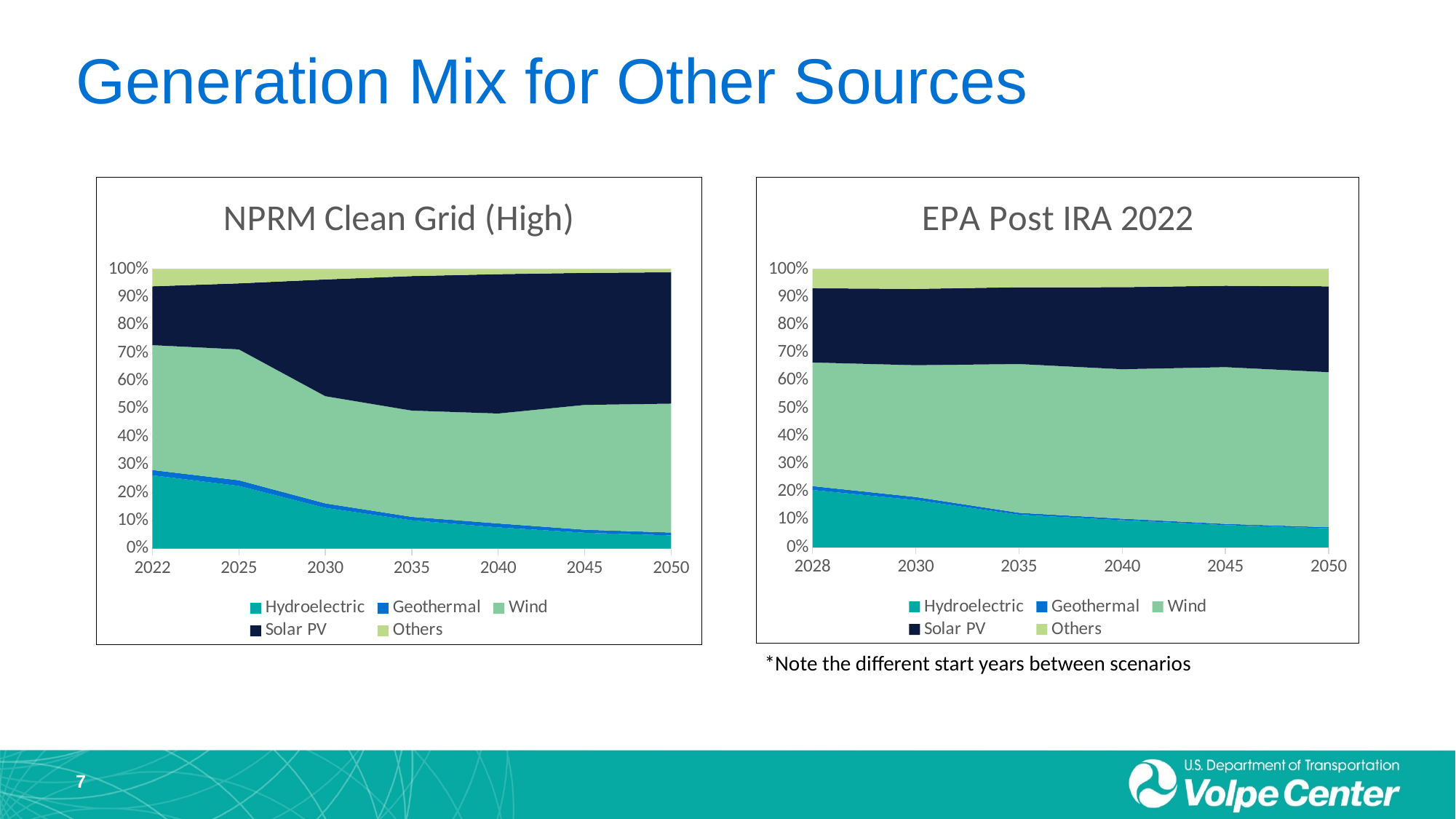

# Generation Mix for Other Sources

### Chart: NPRM Clean Grid (High)

| Category | Hydroelectric | Geothermal | Wind | Solar PV | Others |
|---|---|---|---|---|---|
| 2022 | 0.2625 | 0.0187 | 0.4471 | 0.2103 | 0.0615 |
| 2025 | 0.22446223859208617 | 0.020166440570038677 | 0.468346796223344 | 0.23625749553382652 | 0.050767029080704684 |
| 2030 | 0.14587286905555472 | 0.016035701184909018 | 0.3836505592507486 | 0.41754705970379286 | 0.03689381080499476 |
| 2035 | 0.10144474810025873 | 0.012287544757349871 | 0.380322571047016 | 0.48111761913562984 | 0.024827516959745454 |
| 2040 | 0.0761288475931201 | 0.014030832855167999 | 0.39336671909079646 | 0.4985177140174955 | 0.017955886443420045 |
| 2045 | 0.05679296082811047 | 0.010914461913615977 | 0.44662860977542673 | 0.47231267332417687 | 0.013351294158669903 |
| 2050 | 0.047308368387441437 | 0.010273391986410533 | 0.46123174801725003 | 0.47008035182975666 | 0.011106139779141499 |

### Chart: EPA Post IRA 2022

| Category | Hydroelectric | Geothermal | Wind | Solar PV | Others |
|---|---|---|---|---|---|
| 2028 | 0.20613271818750026 | 0.013746397613155251 | 0.44442381472589243 | 0.2667519256990104 | 0.06894514377444147 |
| 2030 | 0.16986237994981965 | 0.010998088806568307 | 0.473589586724345 | 0.27433639944766885 | 0.07121354507159831 |
| 2035 | 0.11713929157674512 | 0.0069866991687053135 | 0.5347396824949608 | 0.2758507246935858 | 0.06528360206600302 |
| 2040 | 0.09739484964849296 | 0.0055226055842442735 | 0.5372539643560299 | 0.29465486817625464 | 0.06517371223497824 |
| 2045 | 0.07976243888810028 | 0.004537337726535014 | 0.5632198493540845 | 0.29261475232827466 | 0.05986562170300539 |
| 2050 | 0.0683843676591021 | 0.003866811195377547 | 0.5571366772862444 | 0.30864796893502056 | 0.061964174924255266 |
*Note the different start years between scenarios
7